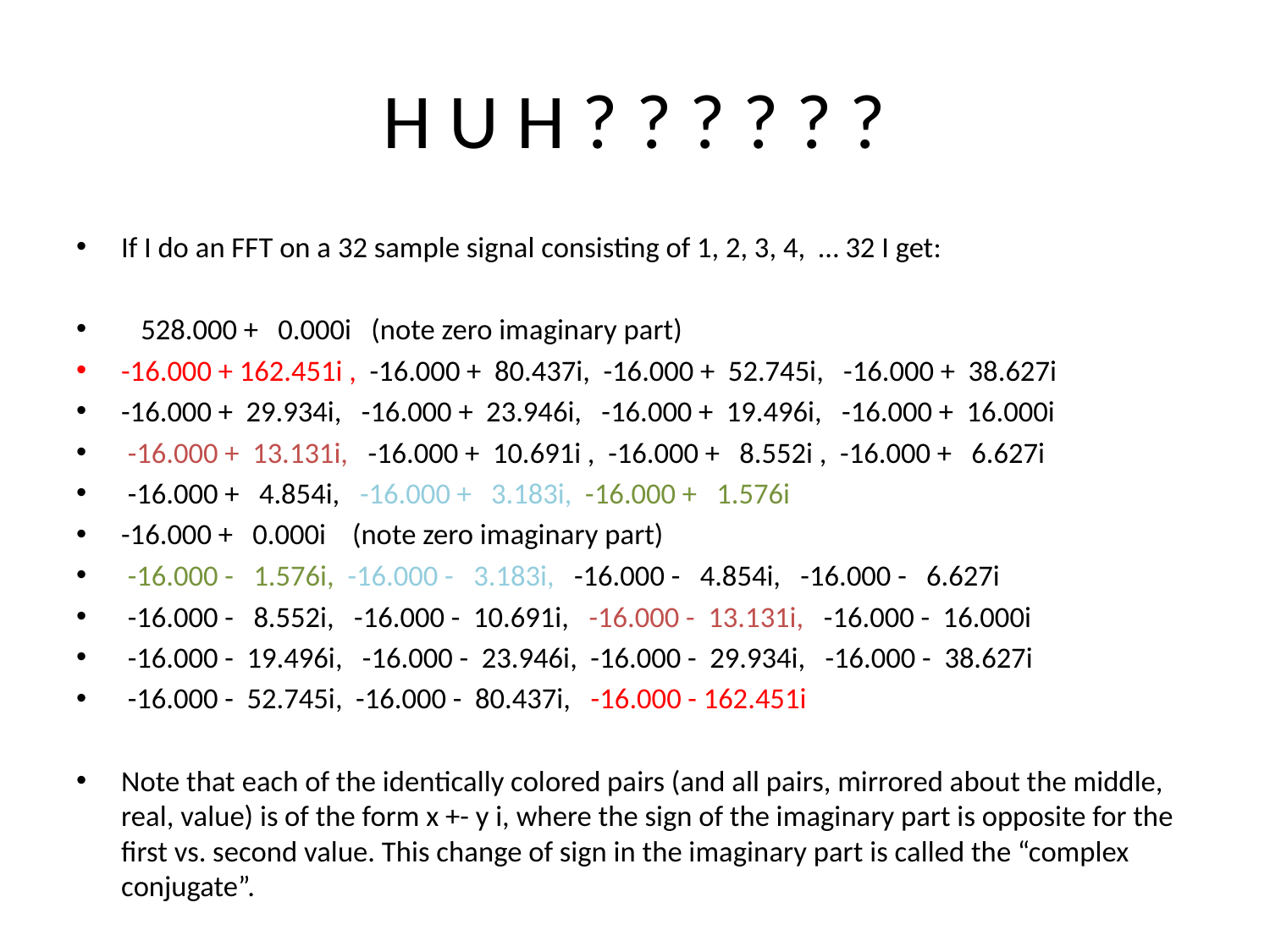

# H U H ? ? ? ? ? ?
If I do an FFT on a 32 sample signal consisting of 1, 2, 3, 4,  … 32 I get:

   528.000 +   0.000i   (note zero imaginary part)
-16.000 + 162.451i ,  -16.000 +  80.437i,  -16.000 +  52.745i,   -16.000 +  38.627i
-16.000 +  29.934i,   -16.000 +  23.946i,   -16.000 +  19.496i,   -16.000 +  16.000i
 -16.000 +  13.131i,   -16.000 +  10.691i ,  -16.000 +   8.552i ,  -16.000 +   6.627i
 -16.000 +   4.854i,   -16.000 +   3.183i,  -16.000 +   1.576i
-16.000 +   0.000i    (note zero imaginary part)
 -16.000 -   1.576i,  -16.000 -   3.183i,   -16.000 -   4.854i,   -16.000 -   6.627i
 -16.000 -   8.552i,   -16.000 -  10.691i,   -16.000 -  13.131i,   -16.000 -  16.000i
 -16.000 -  19.496i,   -16.000 -  23.946i,  -16.000 -  29.934i,   -16.000 -  38.627i
 -16.000 -  52.745i,  -16.000 -  80.437i,   -16.000 - 162.451i

Note that each of the identically colored pairs (and all pairs, mirrored about the middle, real, value) is of the form x +- y i, where the sign of the imaginary part is opposite for the first vs. second value. This change of sign in the imaginary part is called the “complex conjugate”.